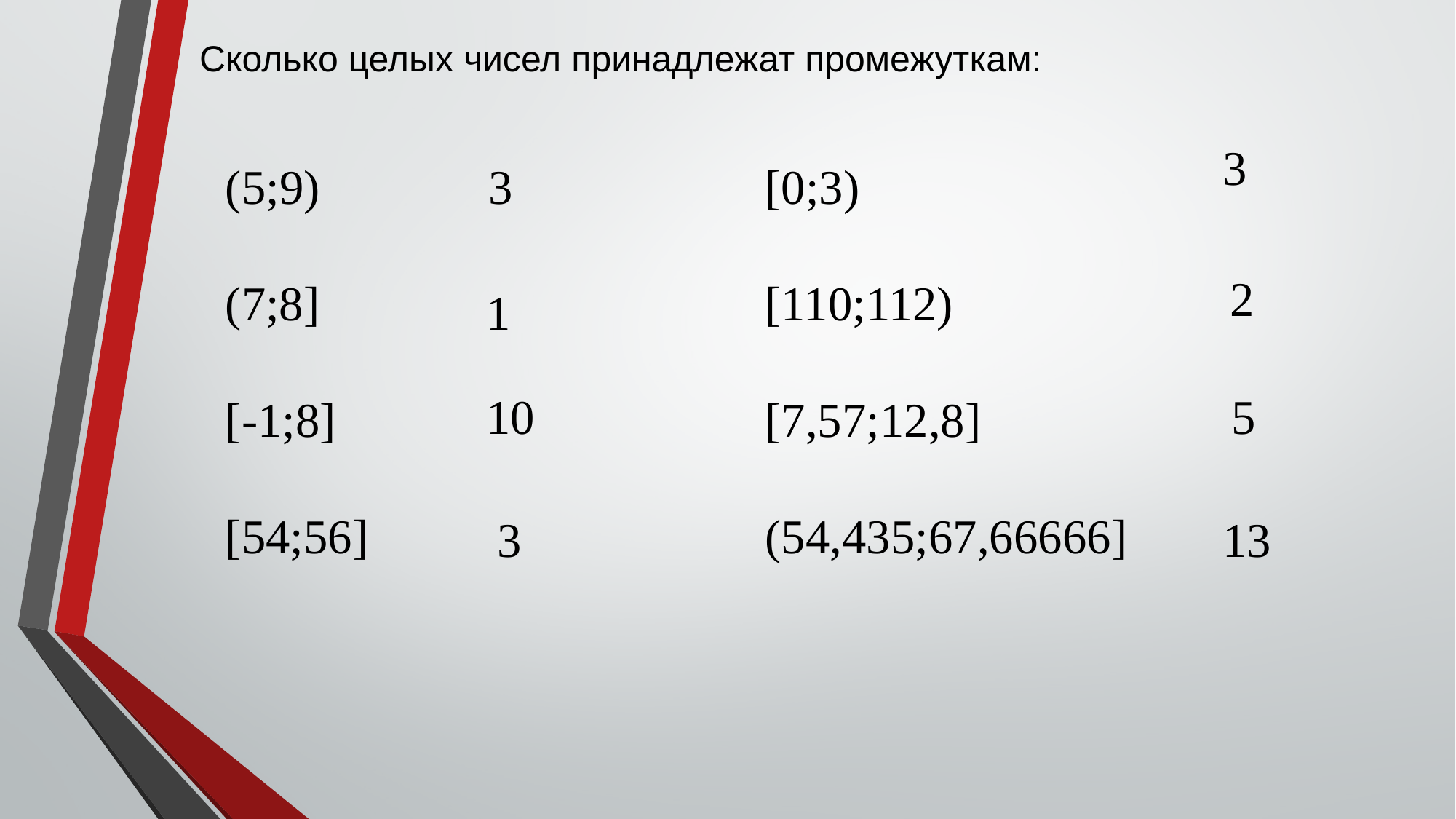

Сколько целых чисел принадлежат промежуткам:
3
(5;9)

(7;8]

[-1;8]

[54;56]
3
[0;3)

[110;112)

[7,57;12,8]

(54,435;67,66666]

2
1
10
5
3
13